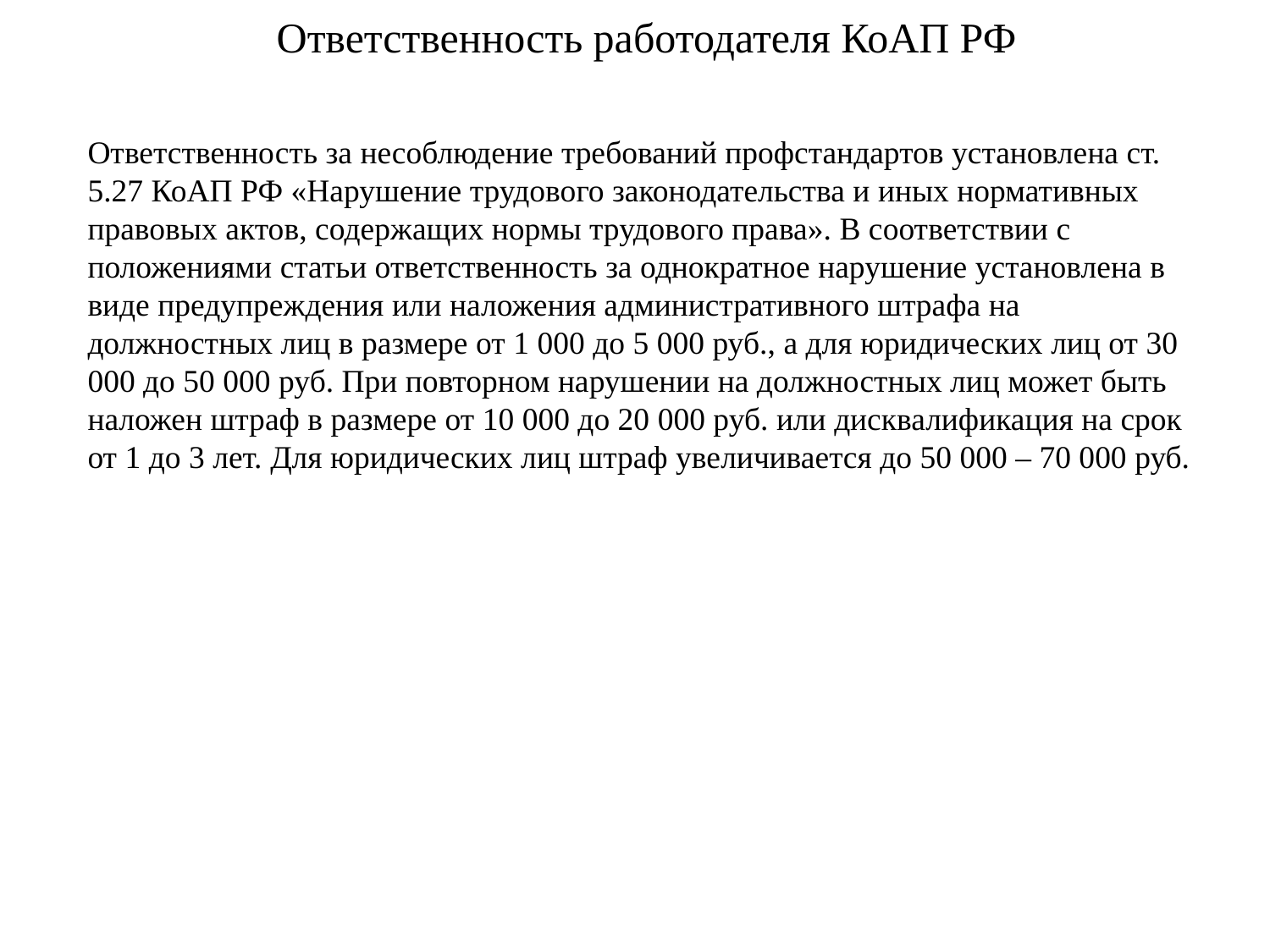

# Ответственность работодателя КоАП РФ
Ответственность за несоблюдение требований профстандартов установлена ст. 5.27 КоАП РФ «Нарушение трудового законодательства и иных нормативных правовых актов, содержащих нормы трудового права». В соответствии с положениями статьи ответственность за однократное нарушение установлена в виде предупреждения или наложения административного штрафа на должностных лиц в размере от 1 000 до 5 000 руб., а для юридических лиц от 30 000 до 50 000 руб. При повторном нарушении на должностных лиц может быть наложен штраф в размере от 10 000 до 20 000 руб. или дисквалификация на срок от 1 до 3 лет. Для юридических лиц штраф увеличивается до 50 000 – 70 000 руб.